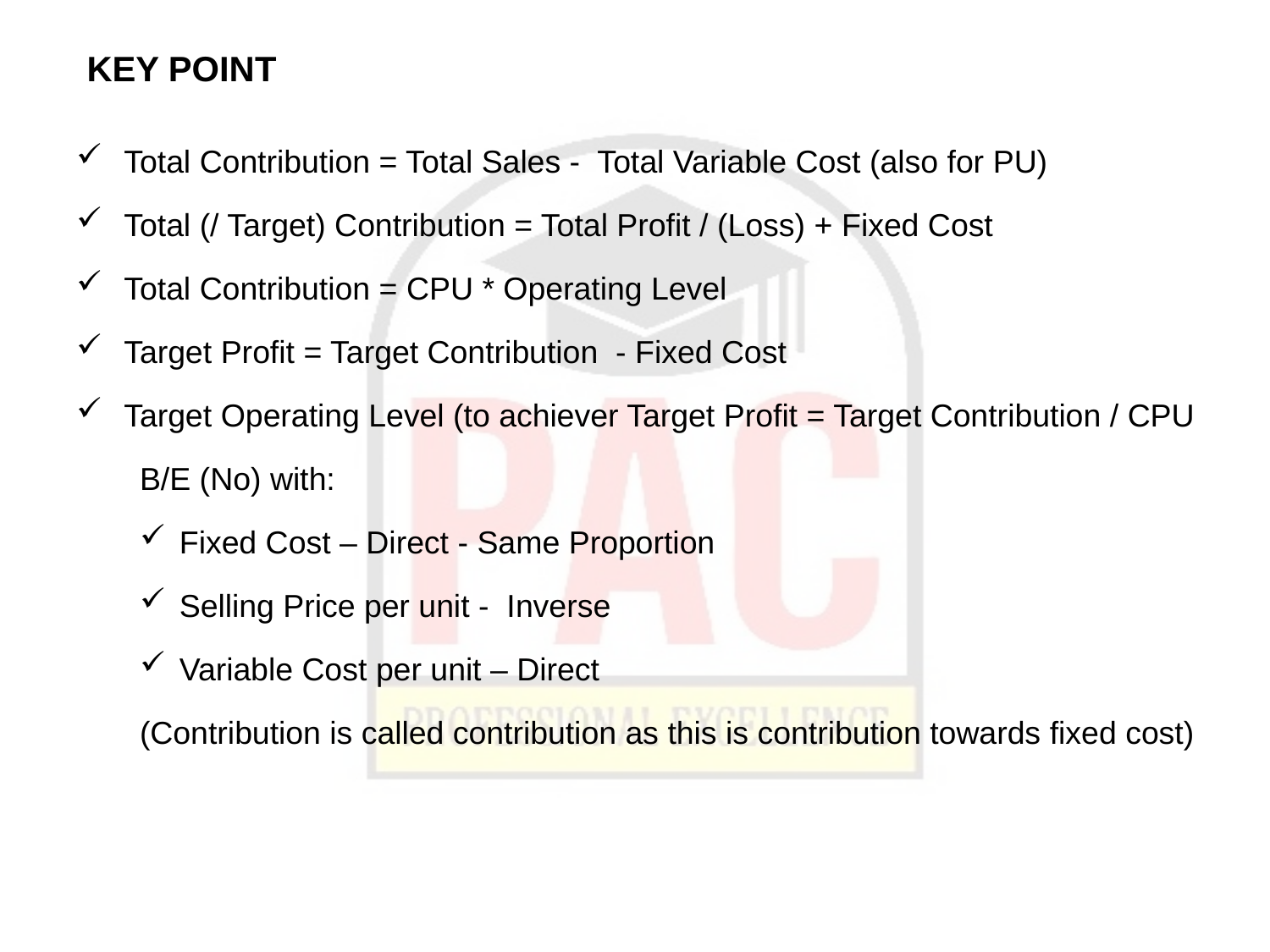

# KEY POINT
Total Contribution = Total Sales -  Total Variable Cost (also for PU)
Total (/ Target) Contribution = Total Profit / (Loss) + Fixed Cost
Total Contribution = CPU * Operating Level
Target Profit = Target Contribution  - Fixed Cost
Target Operating Level (to achiever Target Profit = Target Contribution / CPU
B/E (No) with:
Fixed Cost – Direct - Same Proportion
Selling Price per unit -  Inverse
Variable Cost per unit – Direct
(Contribution is called contribution as this is contribution towards fixed cost)